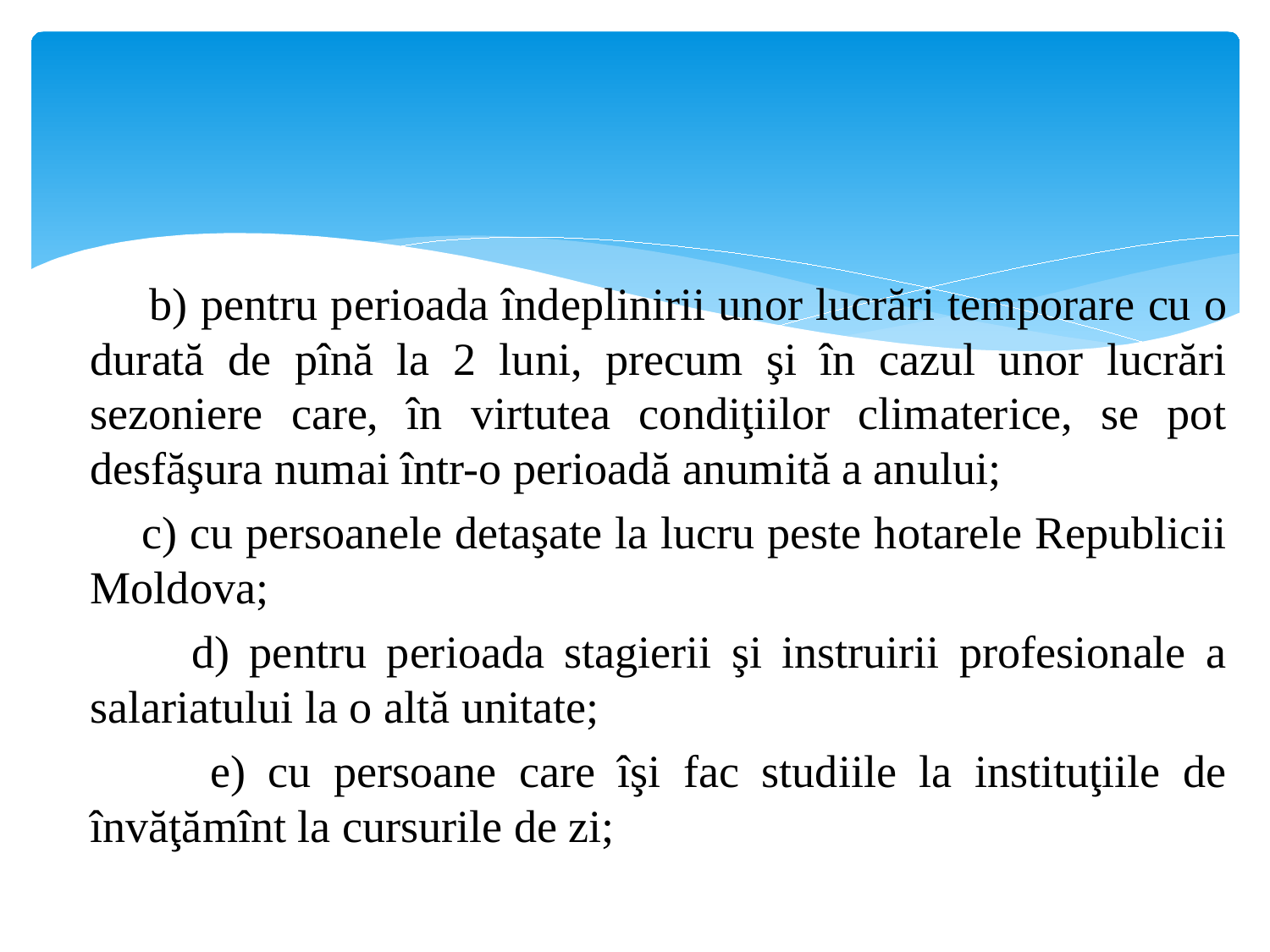

b) pentru perioada îndeplinirii unor lucrări temporare cu o durată de pînă la 2 luni, precum şi în cazul unor lucrări sezoniere care, în virtutea condiţiilor climaterice, se pot desfăşura numai într-o perioadă anumită a anului;
       c) cu persoanele detaşate la lucru peste hotarele Republicii Moldova;
       d) pentru perioada stagierii şi instruirii profesionale a salariatului la o altă unitate;
       e) cu persoane care îşi fac studiile la instituţiile de învăţămînt la cursurile de zi;